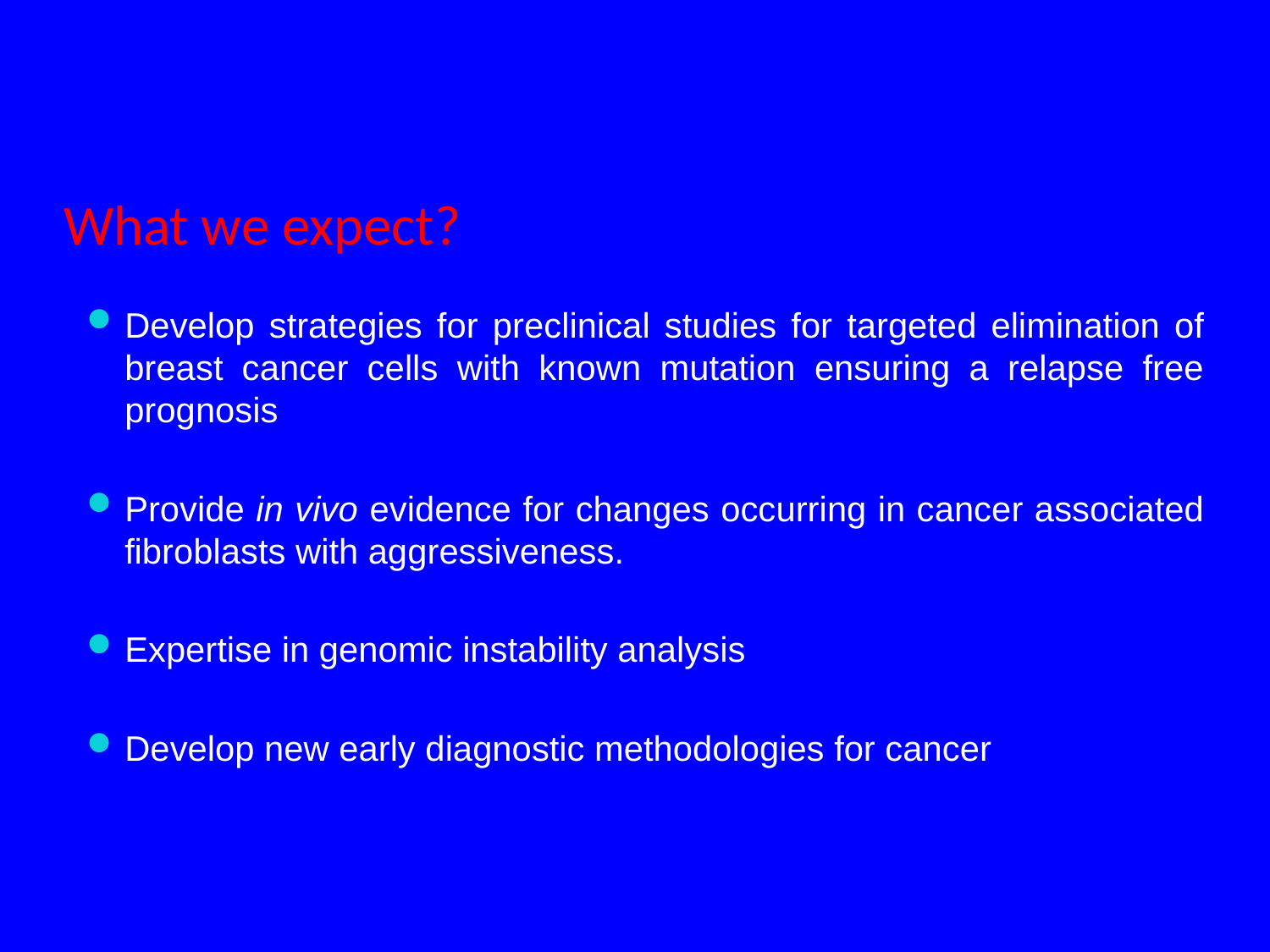

# What we expect?
Develop strategies for preclinical studies for targeted elimination of breast cancer cells with known mutation ensuring a relapse free prognosis

Provide in vivo evidence for changes occurring in cancer associated fibroblasts with aggressiveness.

Expertise in genomic instability analysis

Develop new early diagnostic methodologies for cancer